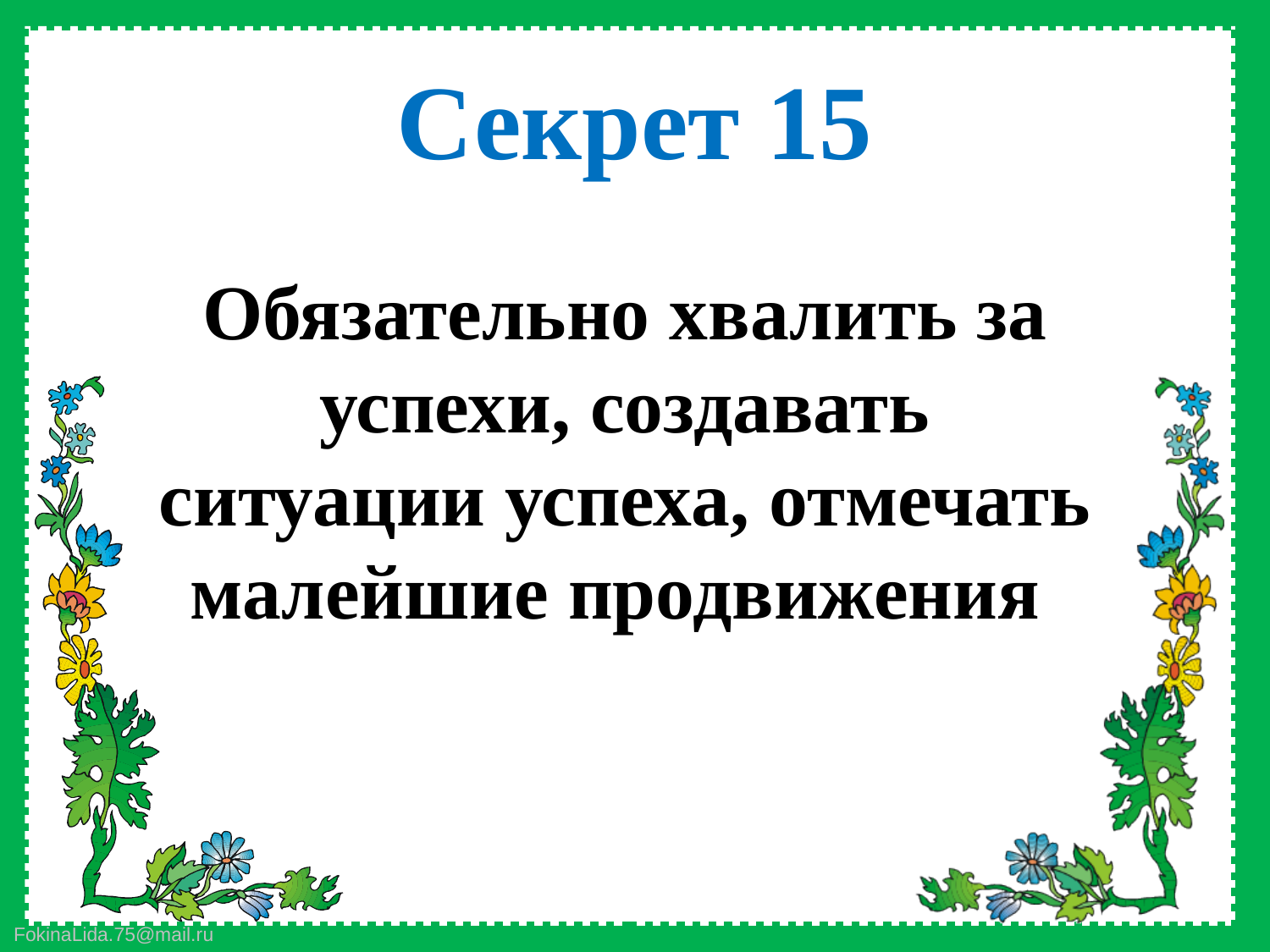

# Секрет 15
Обязательно хвалить за успехи, создавать ситуации успеха, отмечать малейшие продвижения